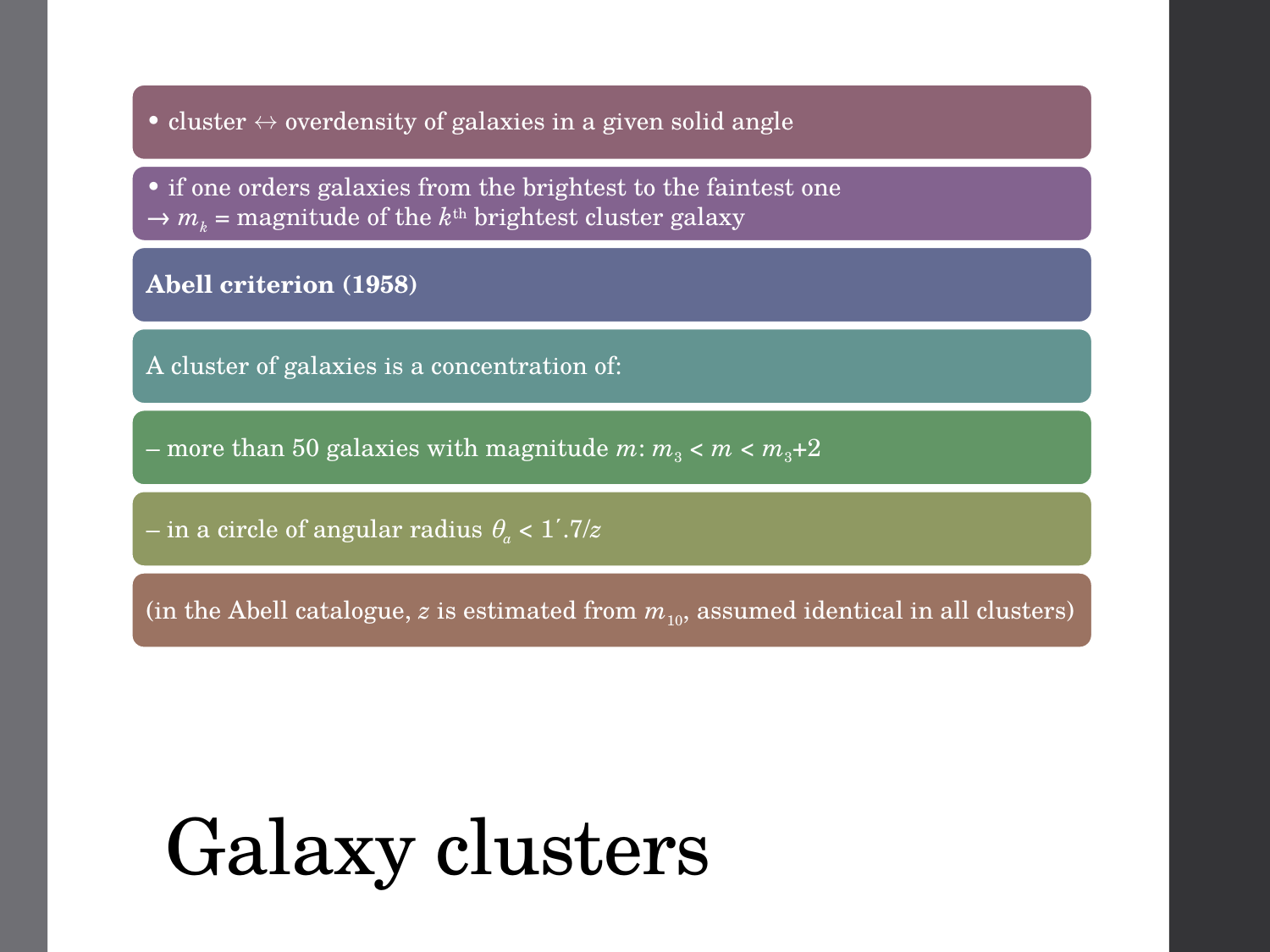

• cluster ↔ overdensity of galaxies in a given solid angle
• if one orders galaxies from the brightest to the faintest one		     → mk = magnitude of the kth brightest cluster galaxy
Abell criterion (1958)
A cluster of galaxies is a concentration of:
– more than 50 galaxies with magnitude m: m3 < m < m3+2
– in a circle of angular radius θa < 1΄.7/z
(in the Abell catalogue, z is estimated from m10, assumed identical in all clusters)
 Galaxy clusters